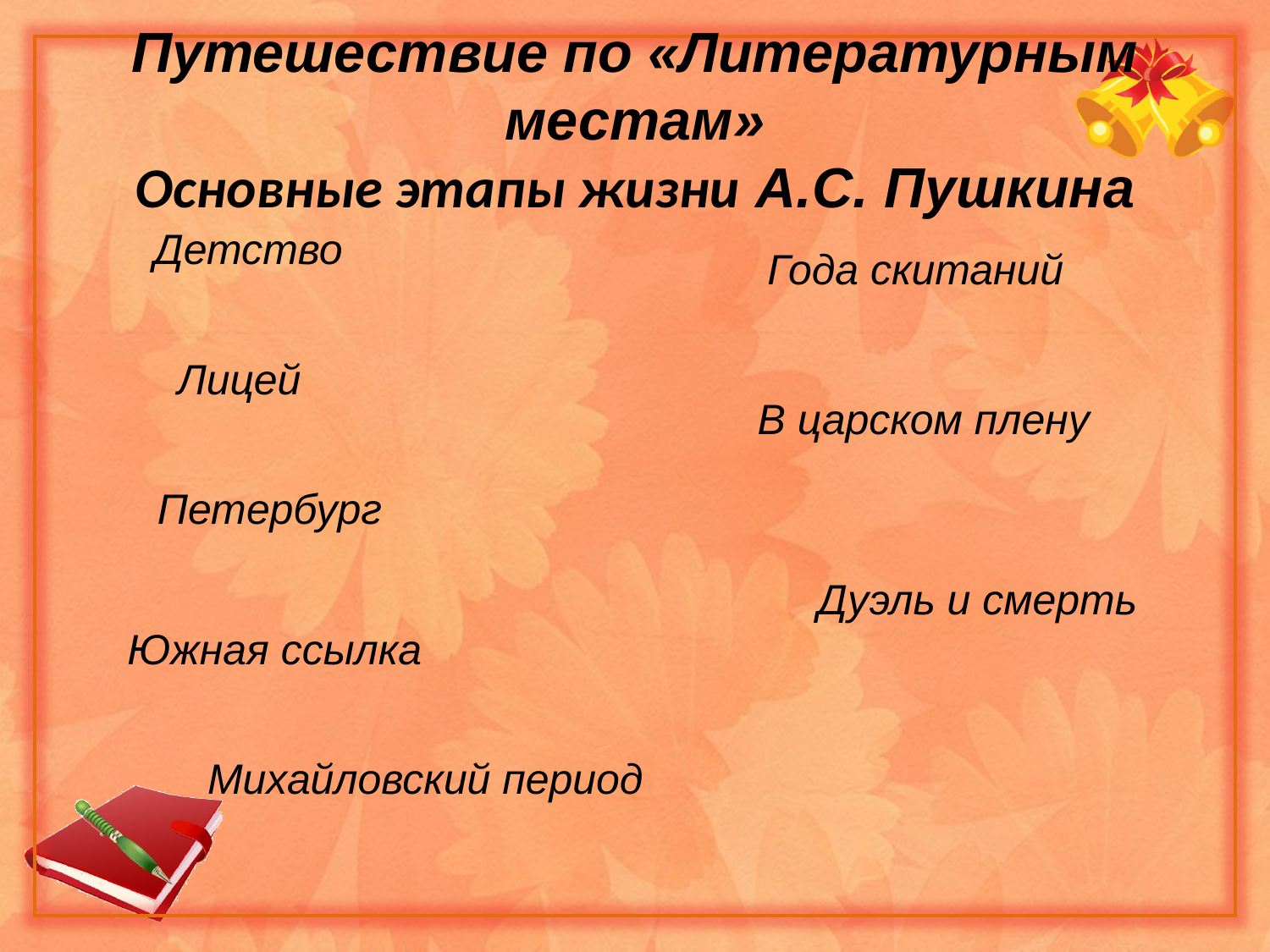

Путешествие по «Литературным местам»
Основные этапы жизни А.С. Пушкина

Детство
Года скитаний
Лицей
В царском плену
Петербург
Дуэль и смерть
Южная ссылка
Михайловский период